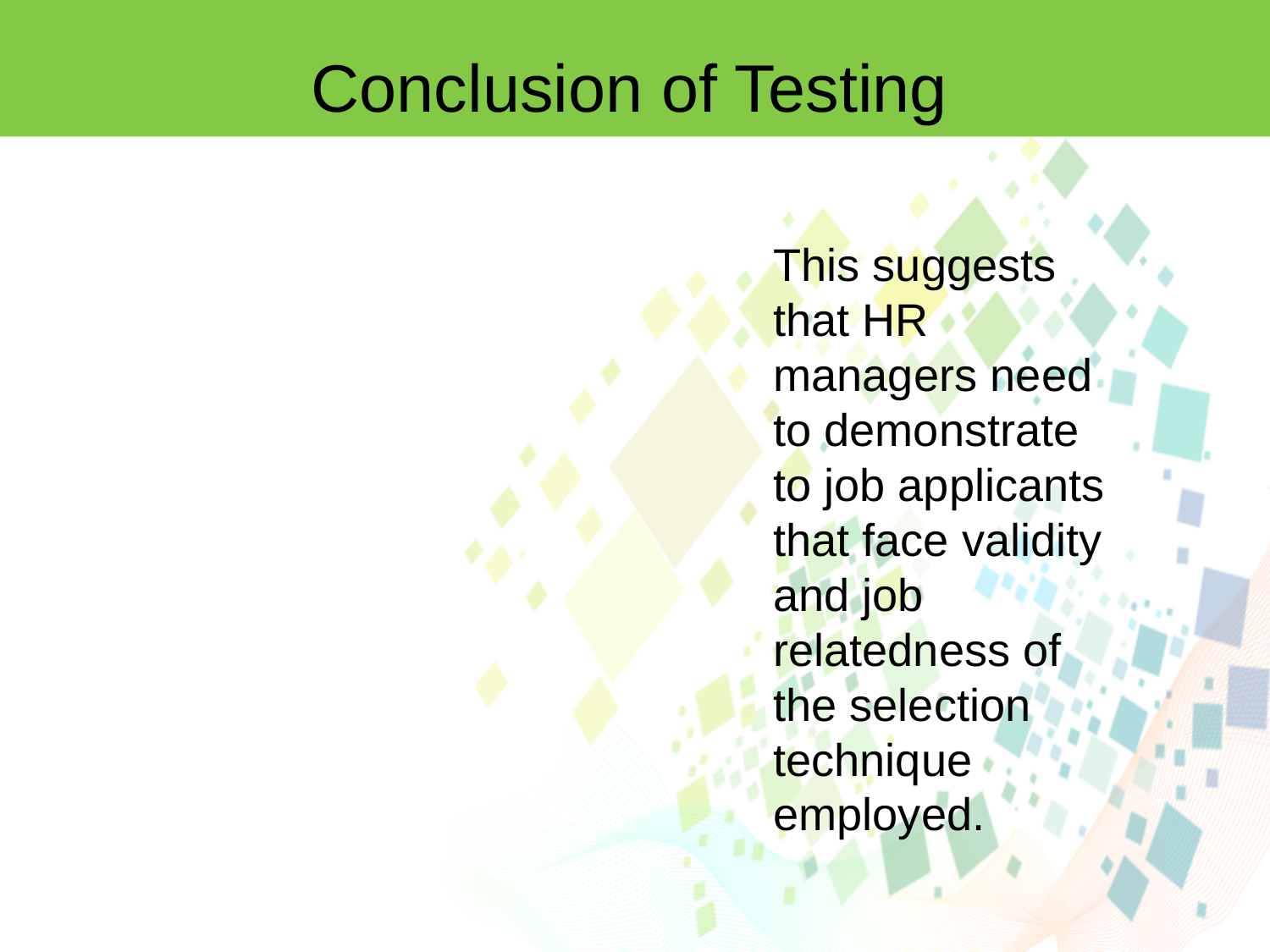

Conclusion of Testing
This suggests that HR managers need to demonstrate to job applicants that face validity and job relatedness of the selection technique employed.